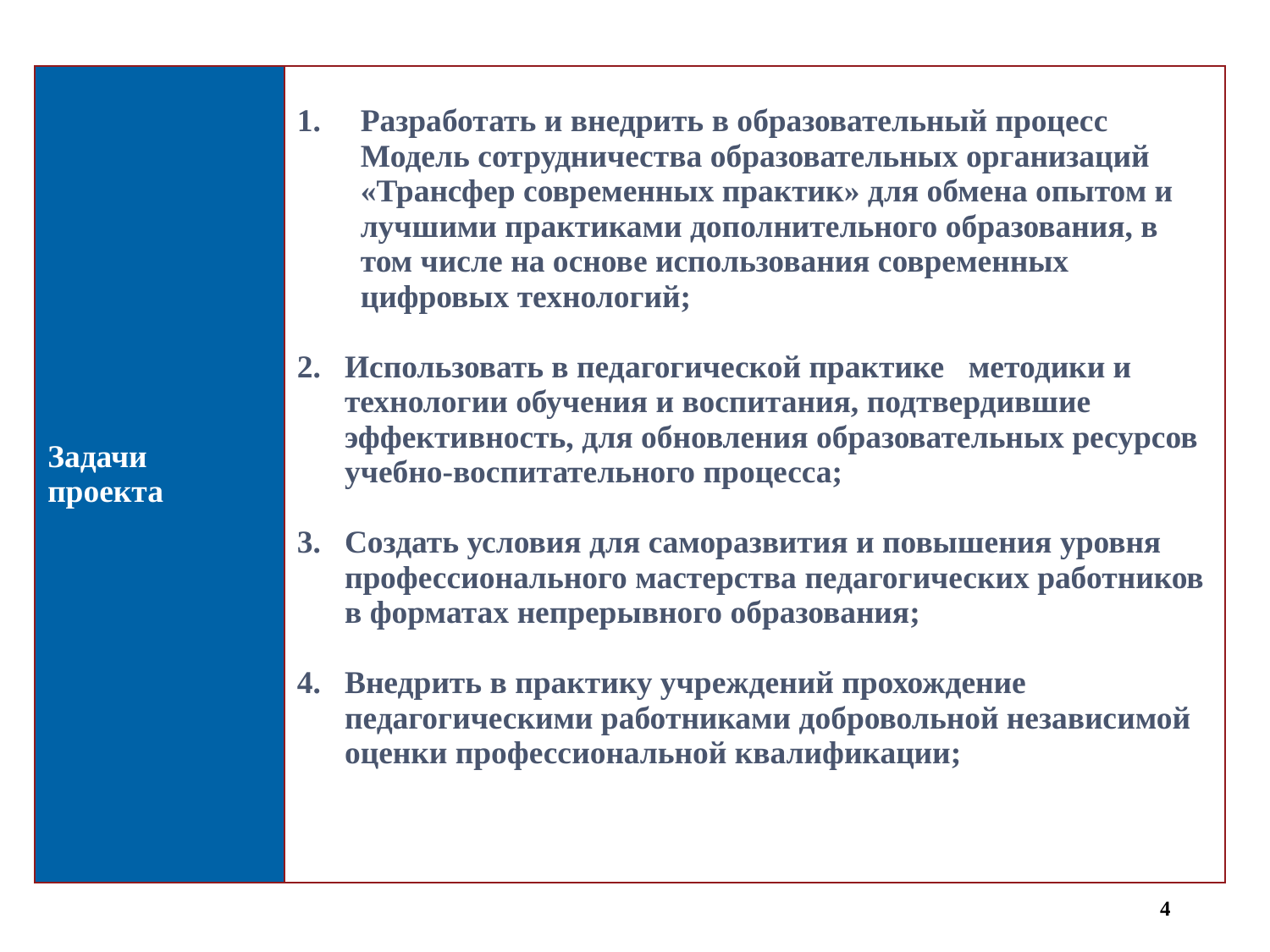

| Задачи проекта | Разработать и внедрить в образовательный процесс Модель сотрудничества образовательных организаций «Трансфер современных практик» для обмена опытом и лучшими практиками дополнительного образования, в том числе на основе использования современных цифровых технологий; Использовать в педагогической практике методики и технологии обучения и воспитания, подтвердившие эффективность, для обновления образовательных ресурсов учебно-воспитательного процесса; Создать условия для саморазвития и повышения уровня профессионального мастерства педагогических работников в форматах непрерывного образования; Внедрить в практику учреждений прохождение педагогическими работниками добровольной независимой оценки профессиональной квалификации; |
| --- | --- |
4